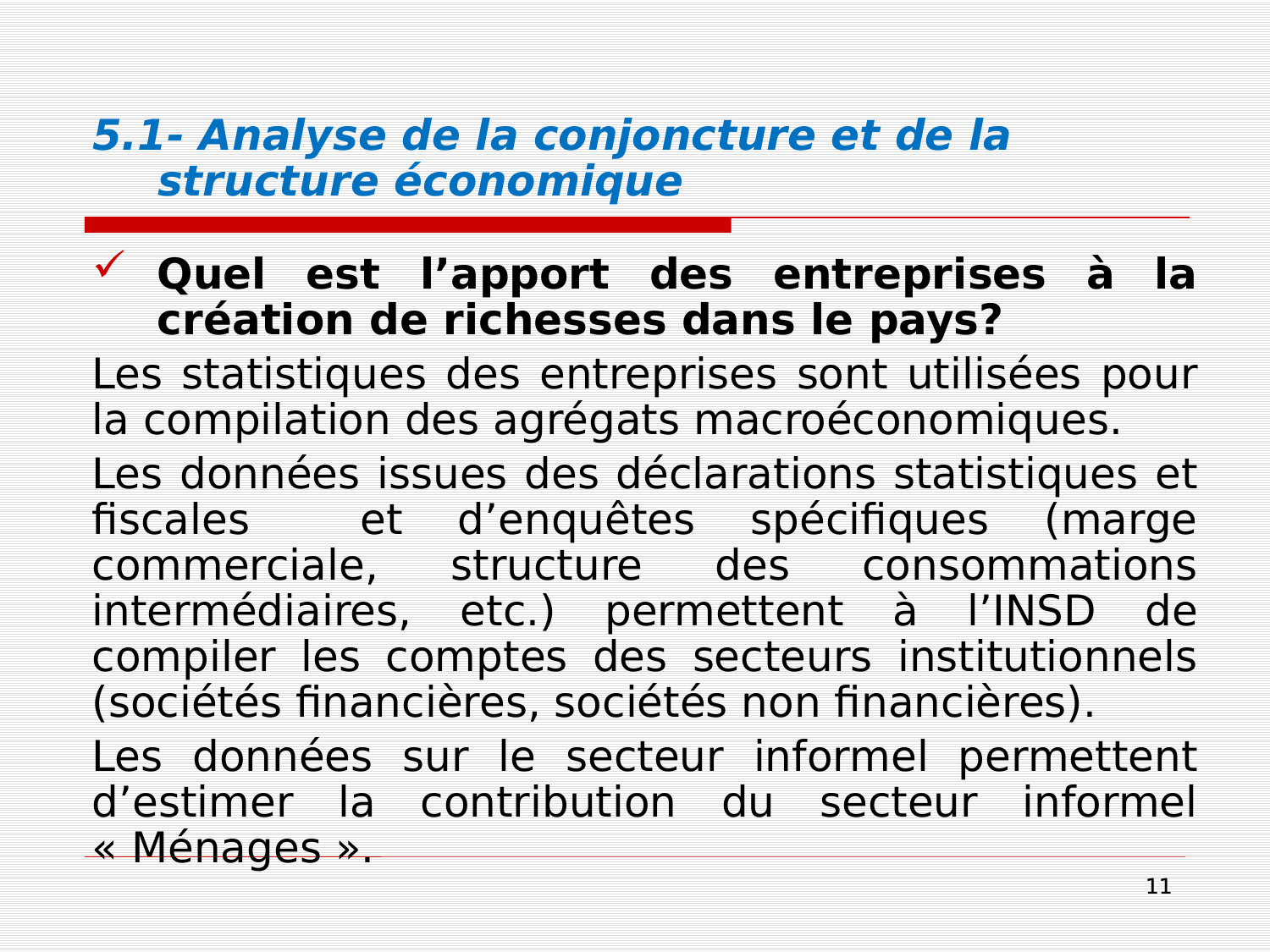

# 5.1- Analyse de la conjoncture et de la structure économique
Quel est l’apport des entreprises à la création de richesses dans le pays?
Les statistiques des entreprises sont utilisées pour la compilation des agrégats macroéconomiques.
Les données issues des déclarations statistiques et fiscales  et d’enquêtes spécifiques (marge commerciale, structure des consommations intermédiaires, etc.) permettent à l’INSD de compiler les comptes des secteurs institutionnels (sociétés financières, sociétés non financières).
Les données sur le secteur informel permettent d’estimer la contribution du secteur informel « Ménages ».

11
11